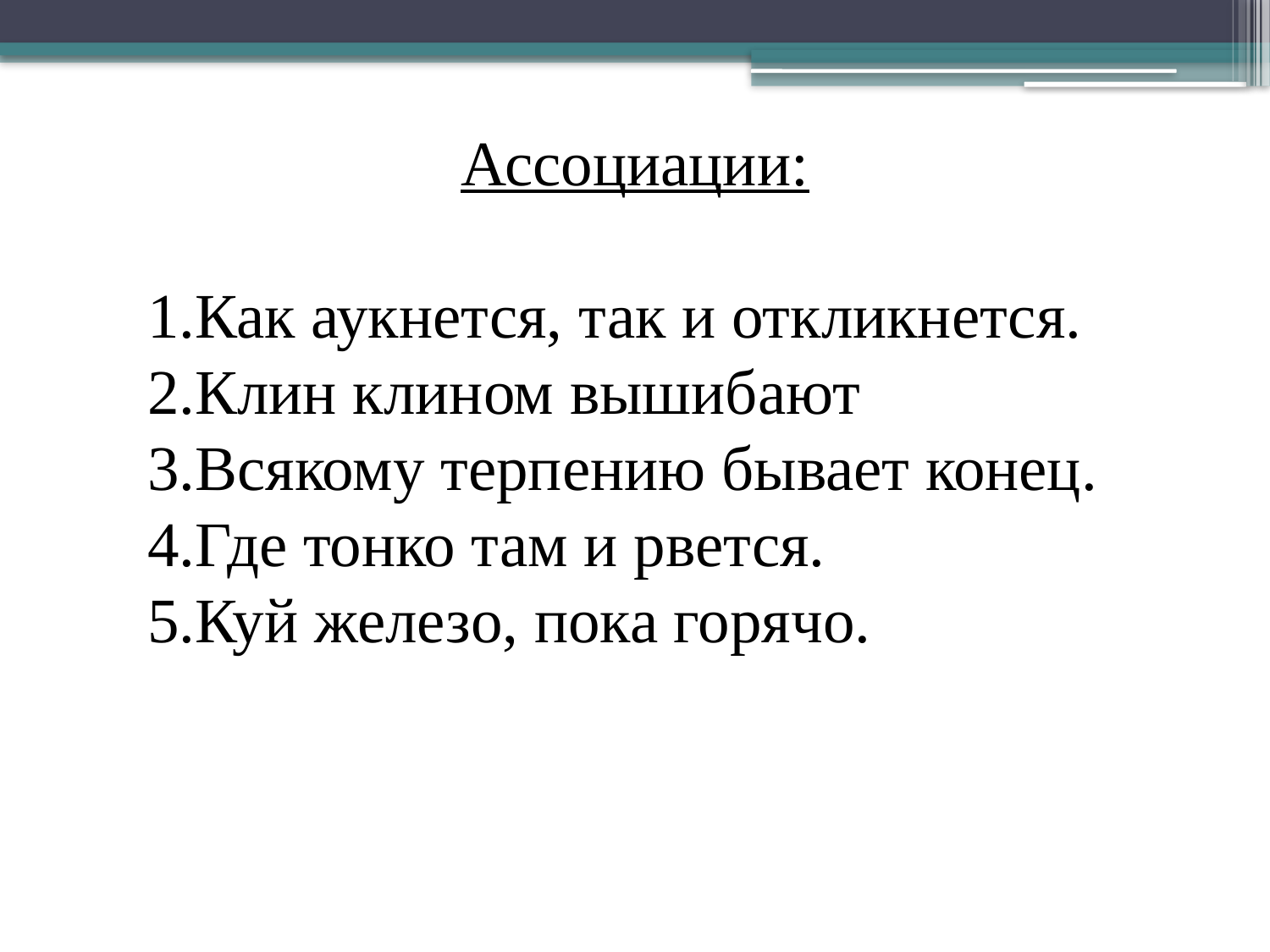

Ассоциации:

Как аукнется, так и откликнется.
Клин клином вышибают
Всякому терпению бывает конец.
Где тонко там и рвется.
Куй железо, пока горячо.